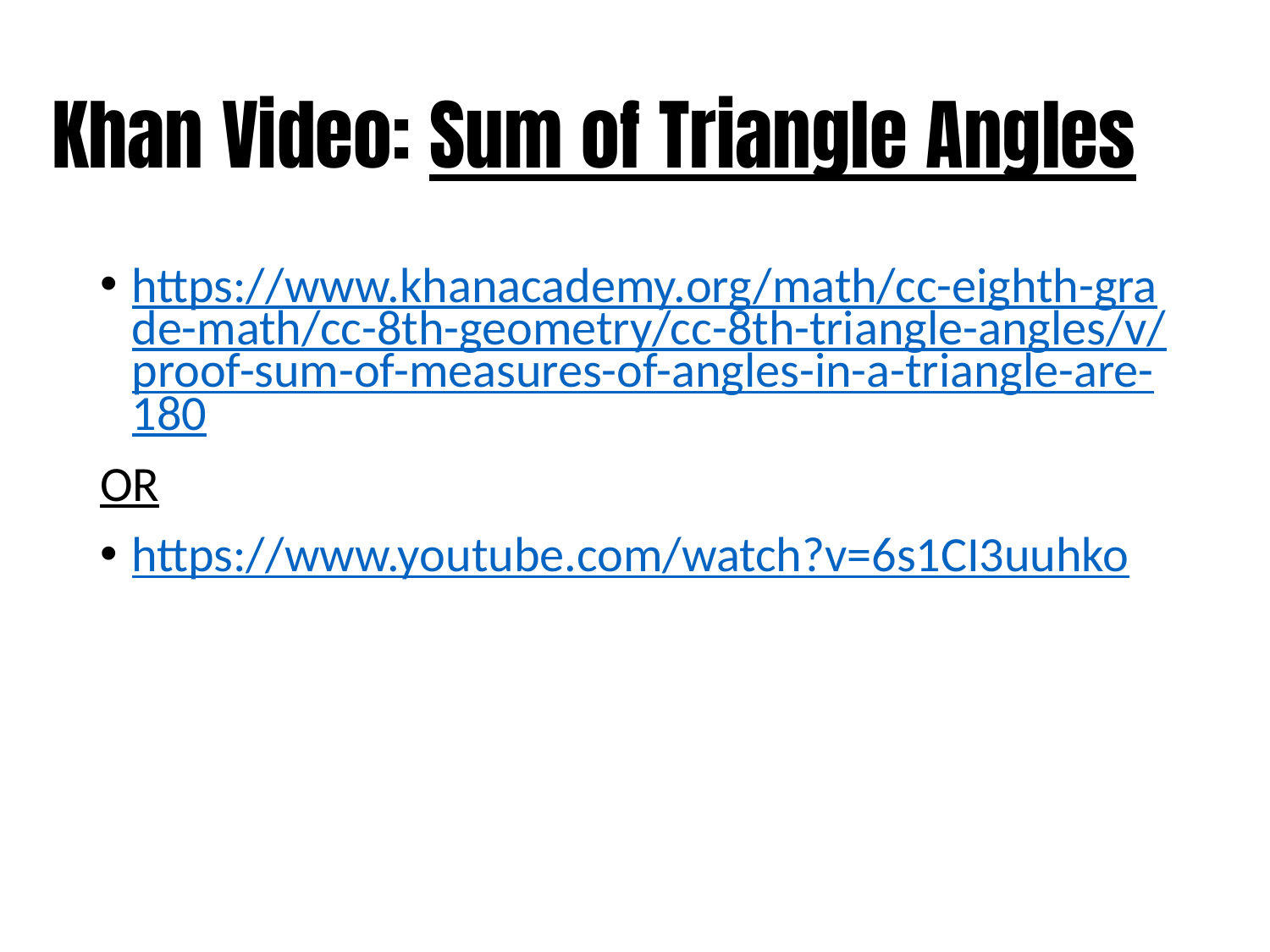

# Khan Video: Sum of Triangle Angles
https://www.khanacademy.org/math/cc-eighth-grade-math/cc-8th-geometry/cc-8th-triangle-angles/v/proof-sum-of-measures-of-angles-in-a-triangle-are-180
OR
https://www.youtube.com/watch?v=6s1CI3uuhko